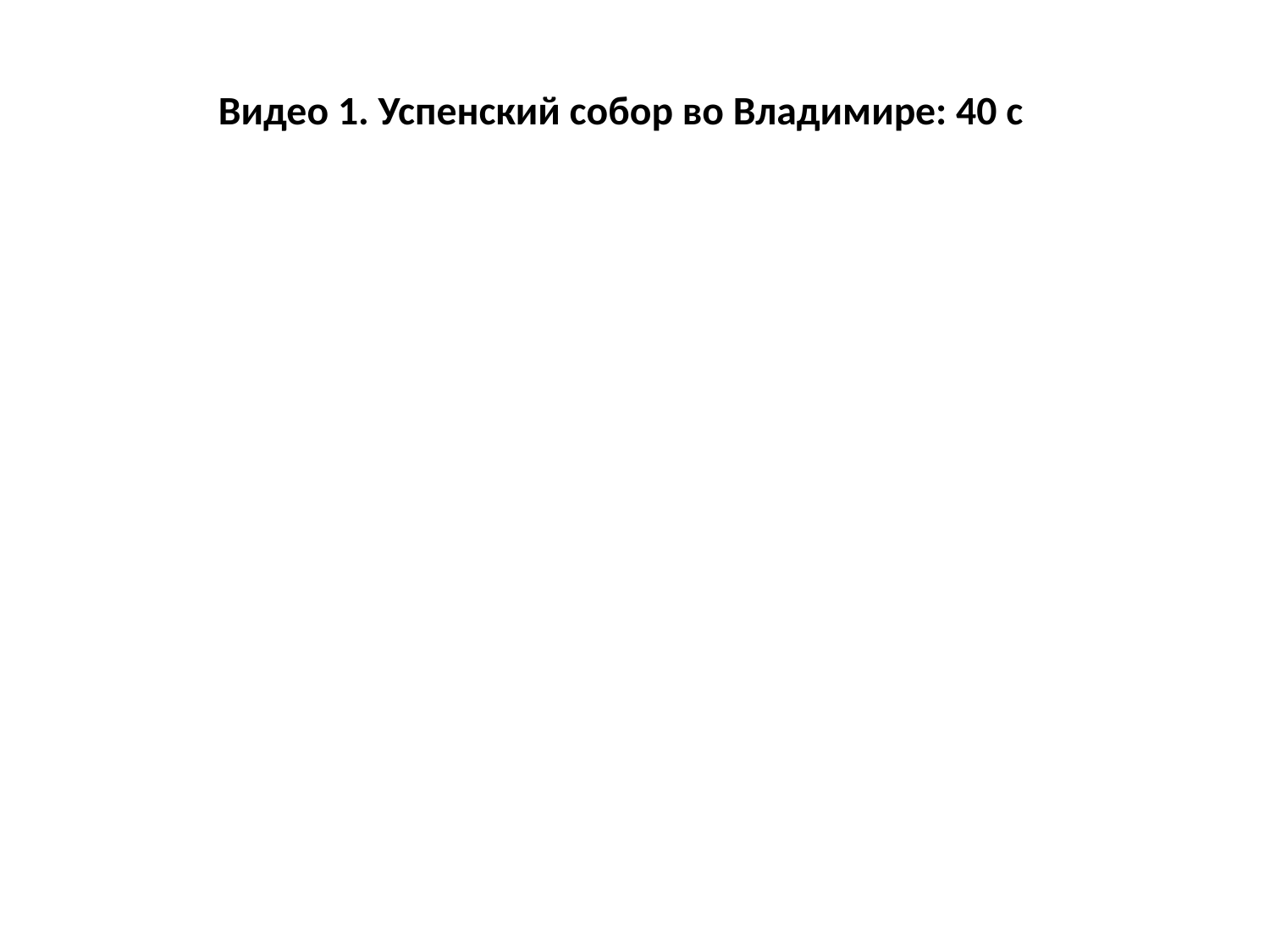

# Видео 1. Успенский собор во Владимире: 40 с